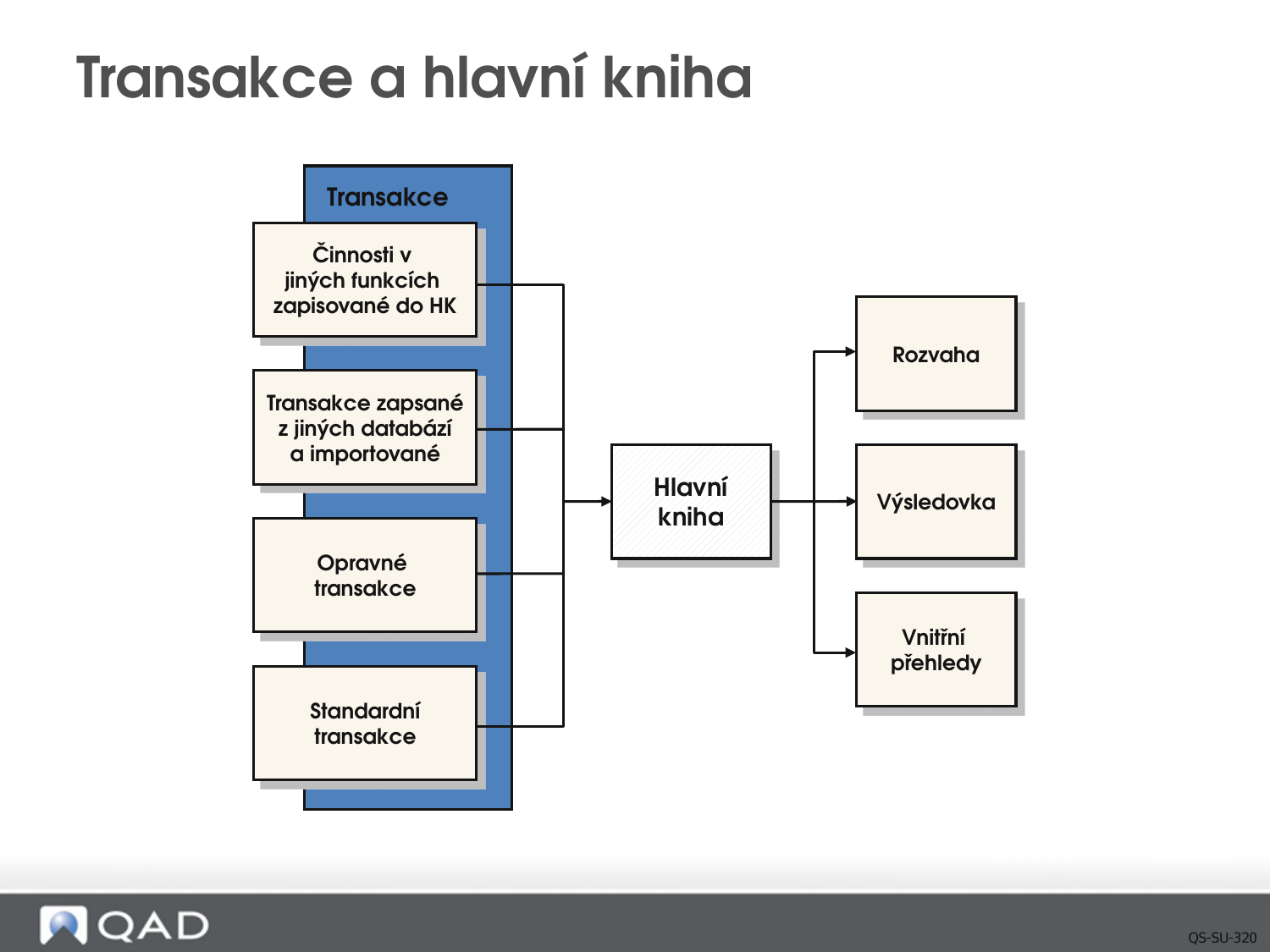

# Transakce a hlavní kniha

Transakce
Činnosti v
jiných funkcích
zapisované do HK

Rozvaha

Transakce zapsané
z jiných databází
a importované

Hlavní
kniha
Výsledovka

Opravné
transakce

Vnitřní
přehledy
Standardní
transakce
QS-SU-320